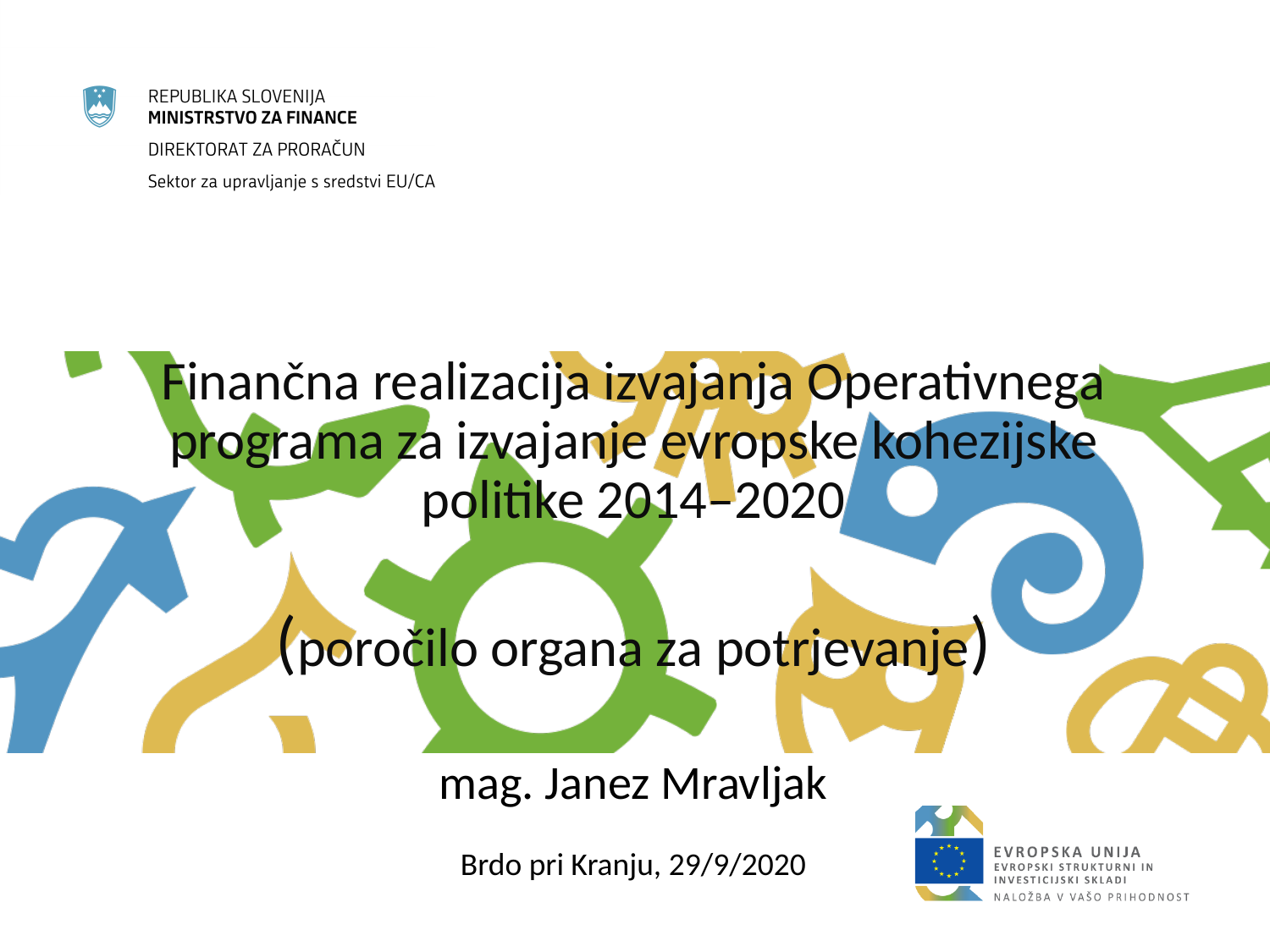

Finančna realizacija izvajanja Operativnega programa za izvajanje evropske kohezijske politike 2014–2020
(poročilo organa za potrjevanje)
mag. Janez Mravljak
Brdo pri Kranju, 29/9/2020